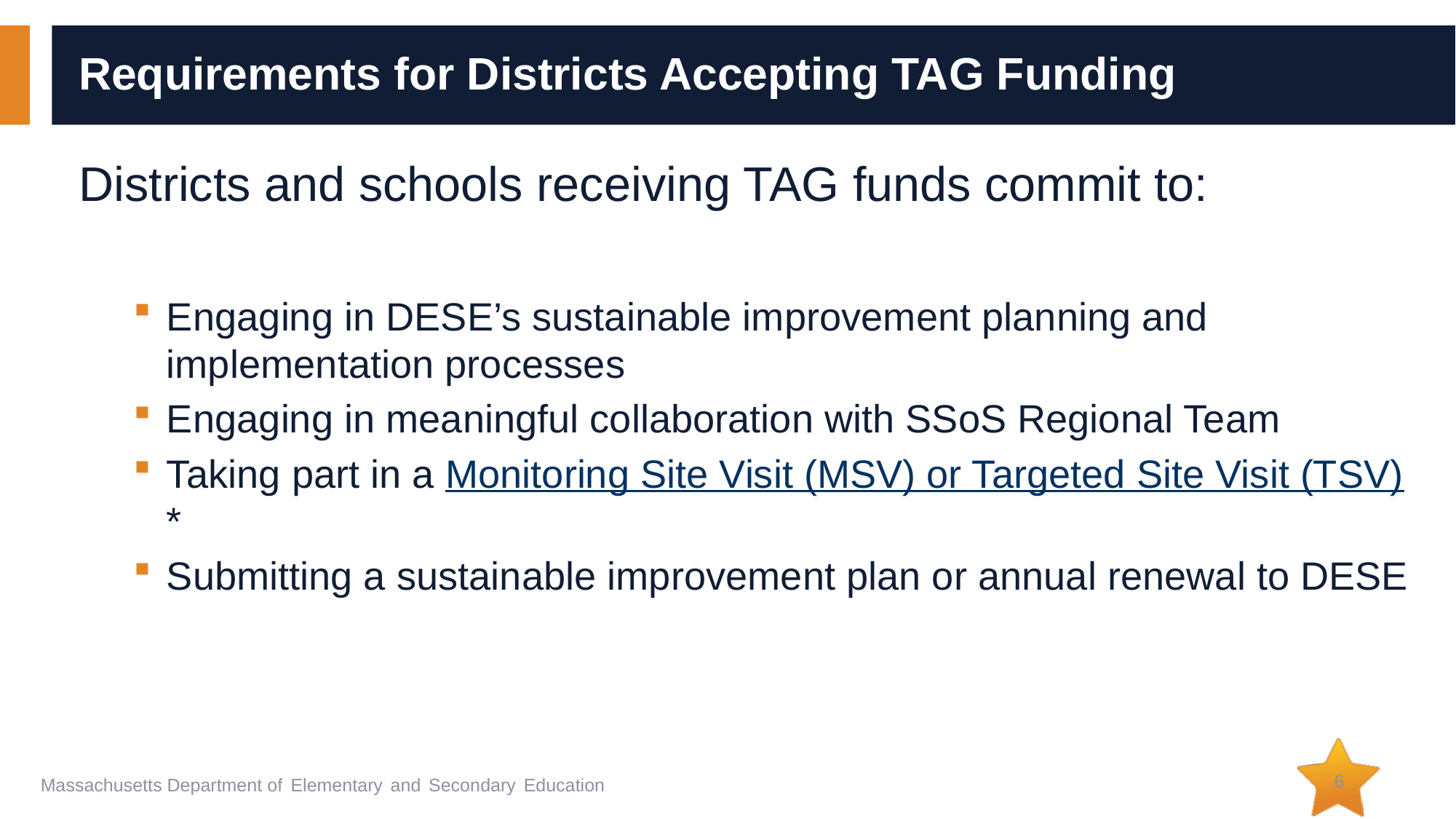

# Requirements for Districts Accepting TAG Funding
Districts and schools receiving TAG funds commit to:

Engaging in DESE’s sustainable improvement planning and implementation processes
Engaging in meaningful collaboration with SSoS Regional Team
Taking part in a Monitoring Site Visit (MSV) or Targeted Site Visit (TSV)*
Submitting a sustainable improvement plan or annual renewal to DESE

6